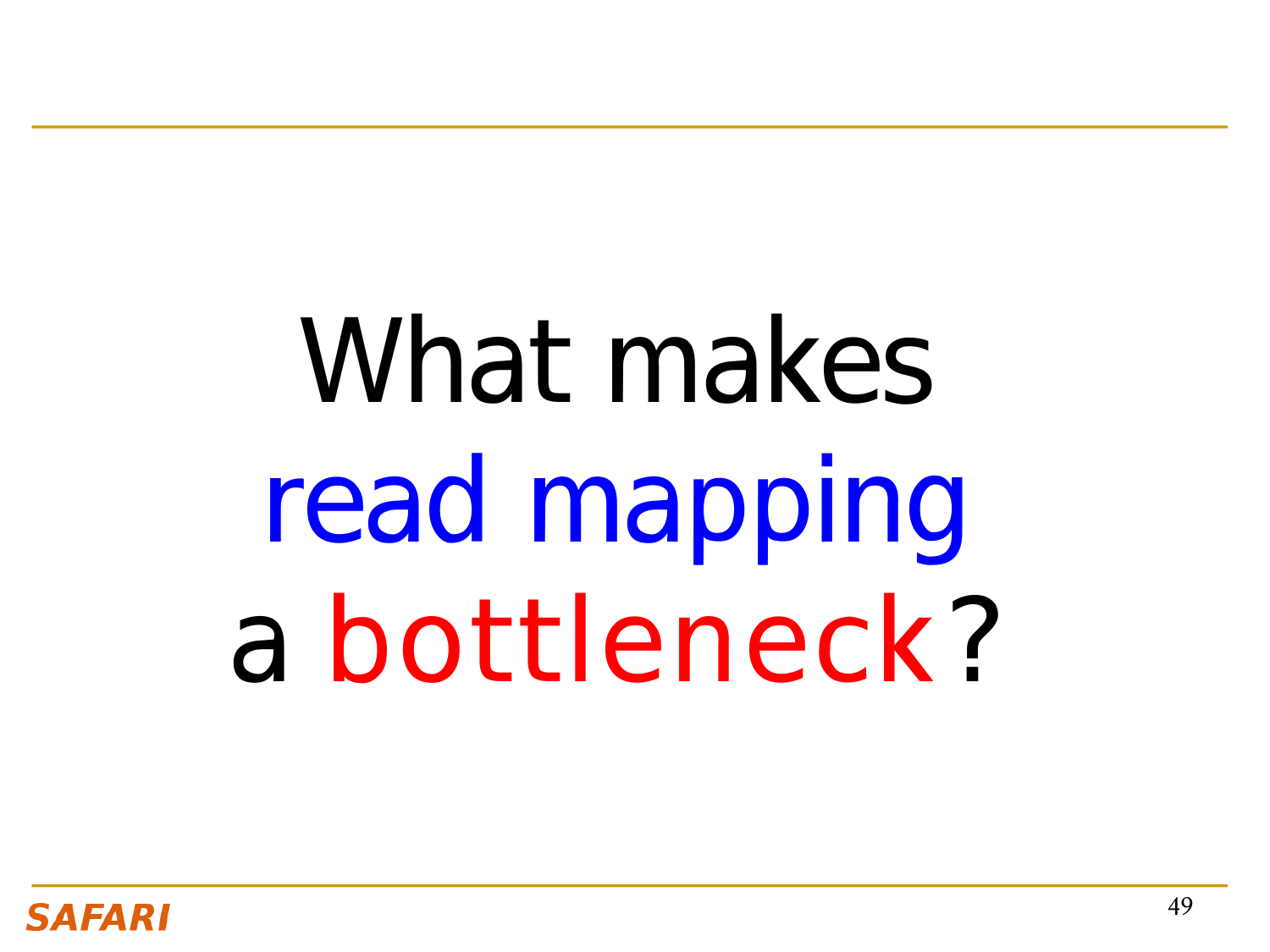

What makes
read mapping
a bottleneck?
49